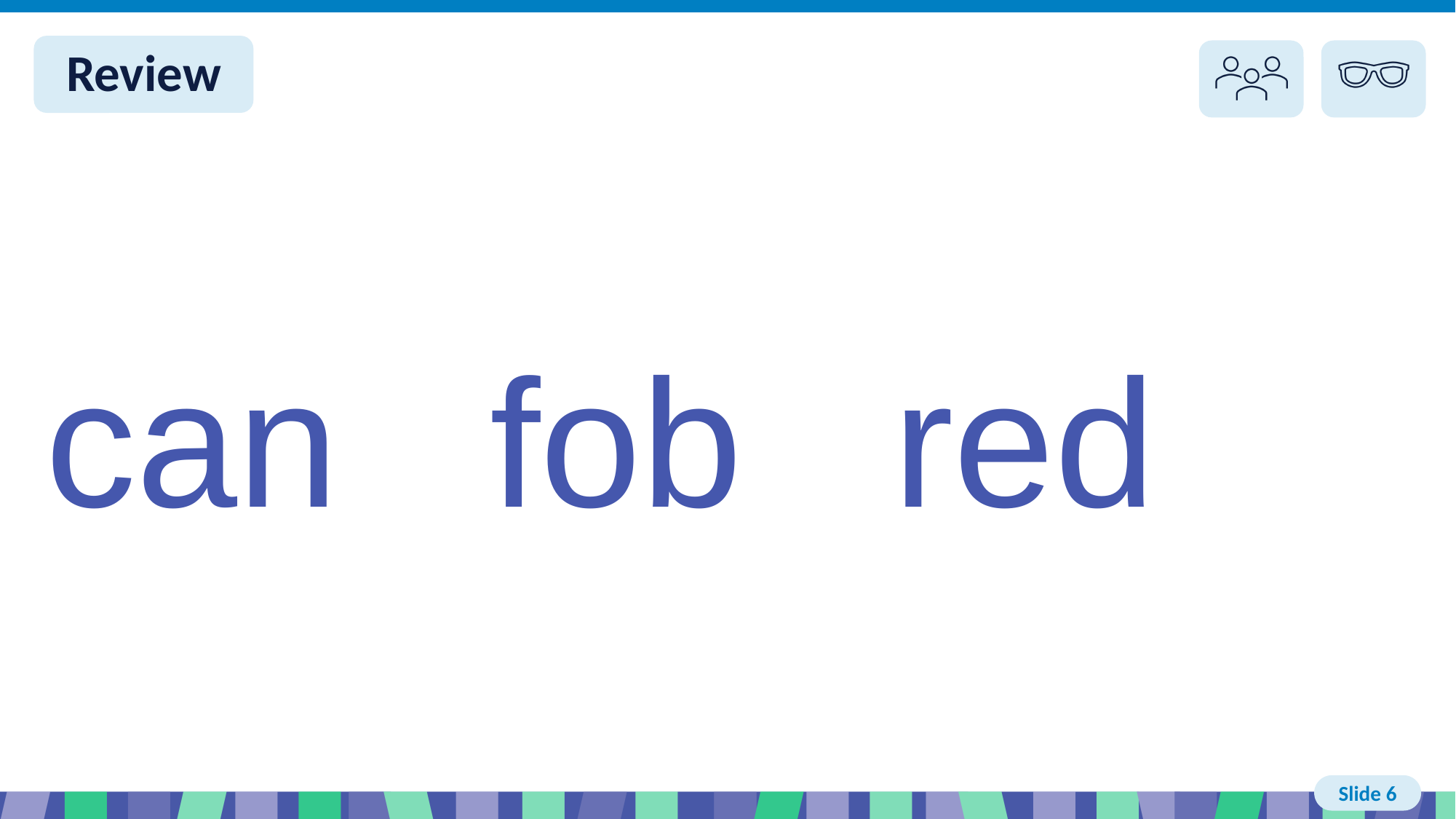

# Slide 6 Review You do
can   fob   red